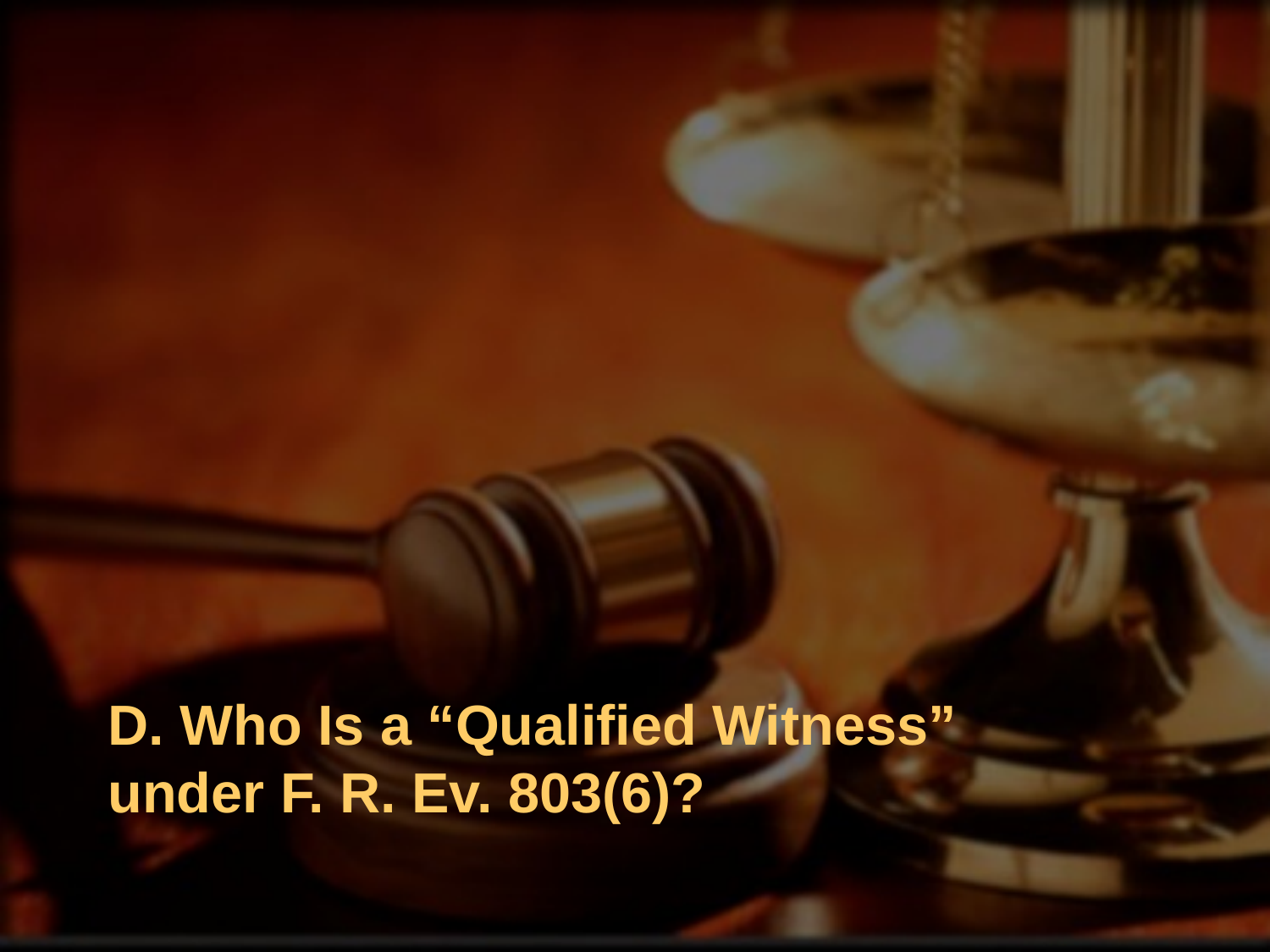

# D. Who Is a “Qualified Witness”     under F. R. Ev. 803(6)?